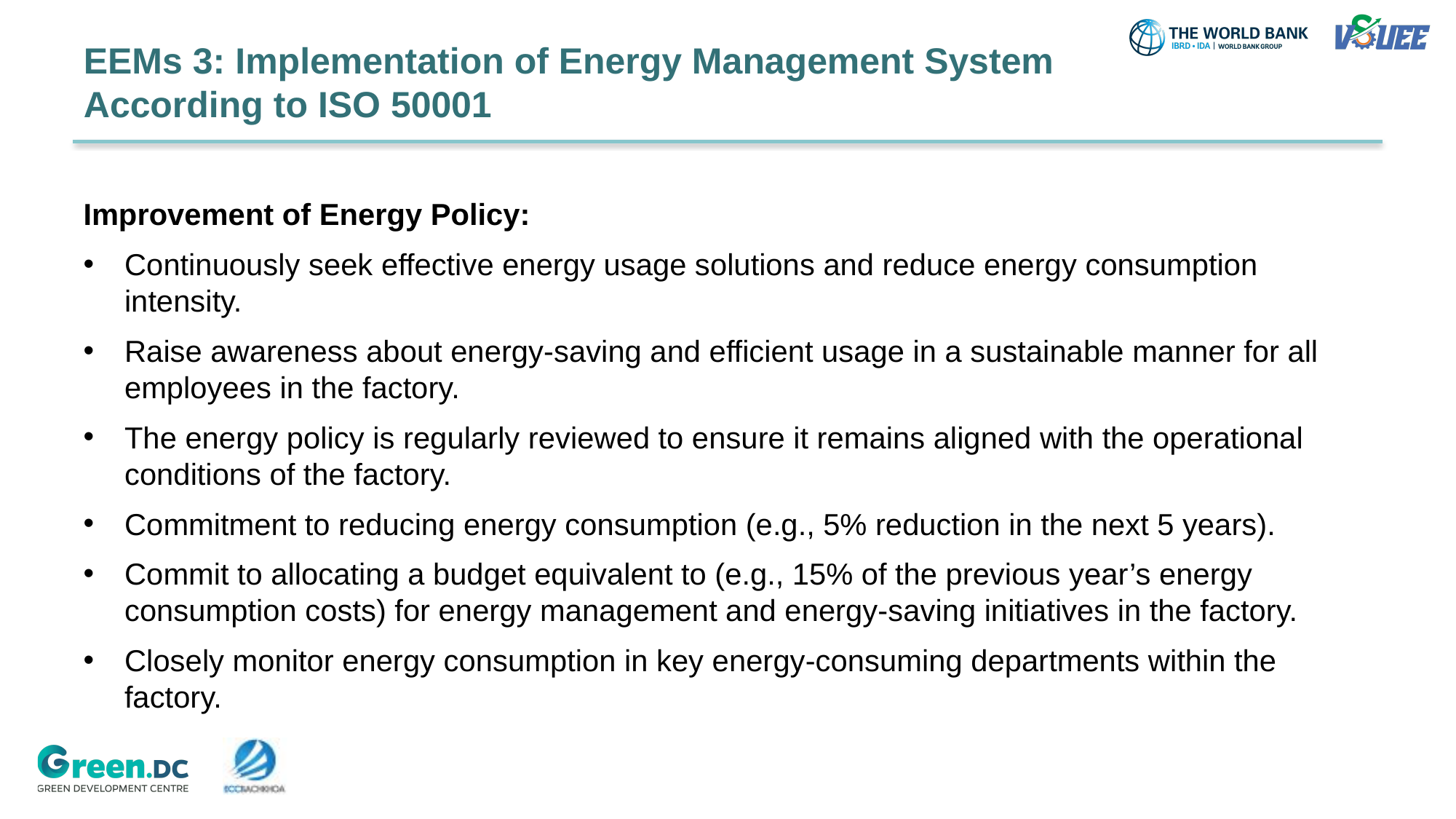

# EEMs 3: Implementation of Energy Management System According to ISO 50001
Improvement of Energy Policy:
Continuously seek effective energy usage solutions and reduce energy consumption intensity.
Raise awareness about energy-saving and efficient usage in a sustainable manner for all employees in the factory.
The energy policy is regularly reviewed to ensure it remains aligned with the operational conditions of the factory.
Commitment to reducing energy consumption (e.g., 5% reduction in the next 5 years).
Commit to allocating a budget equivalent to (e.g., 15% of the previous year’s energy consumption costs) for energy management and energy-saving initiatives in the factory.
Closely monitor energy consumption in key energy-consuming departments within the factory.